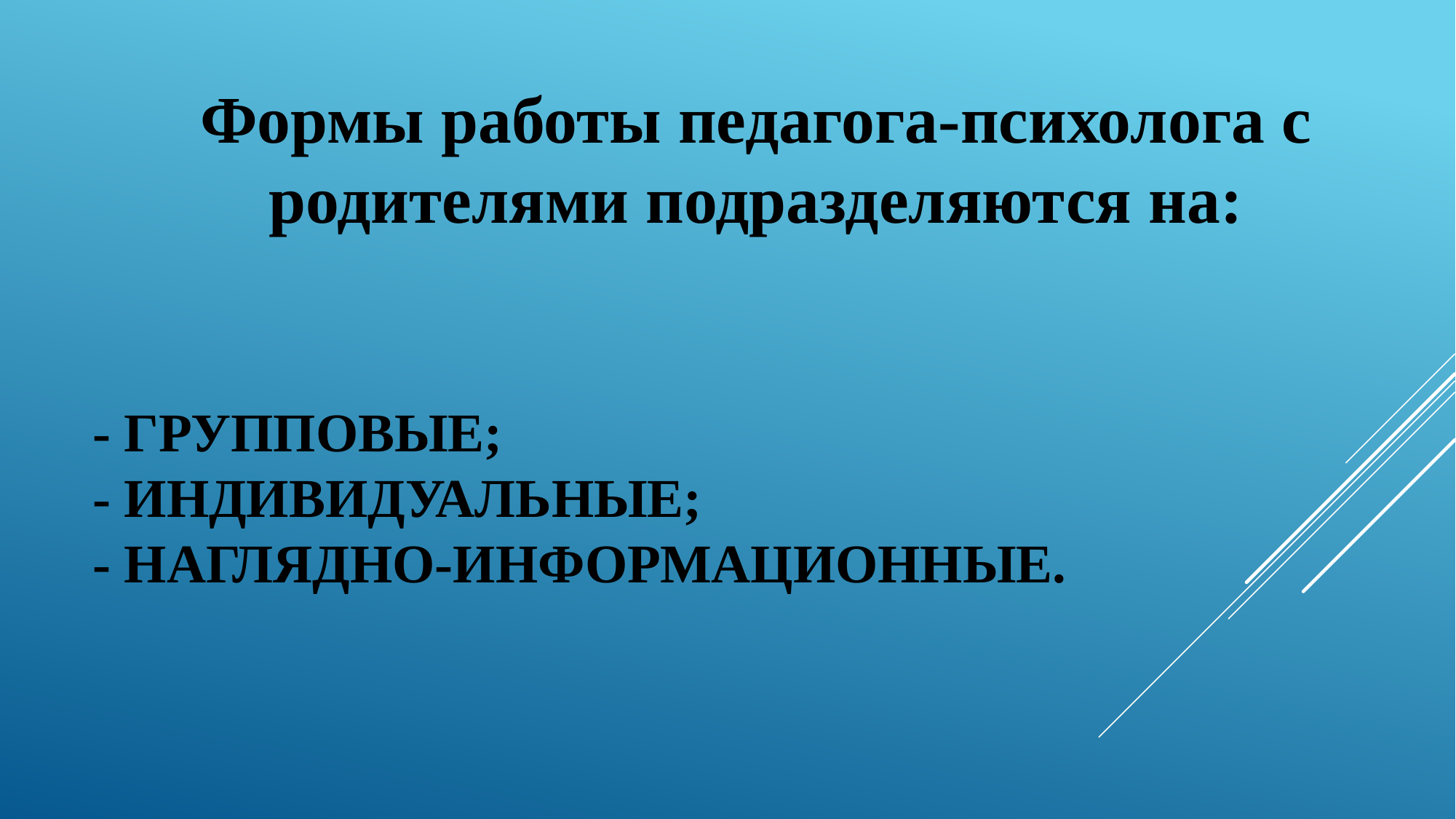

Формы работы педагога-психолога с родителями подразделяются на:
# - групповые; - индивидуальные; - наглядно-информационные.